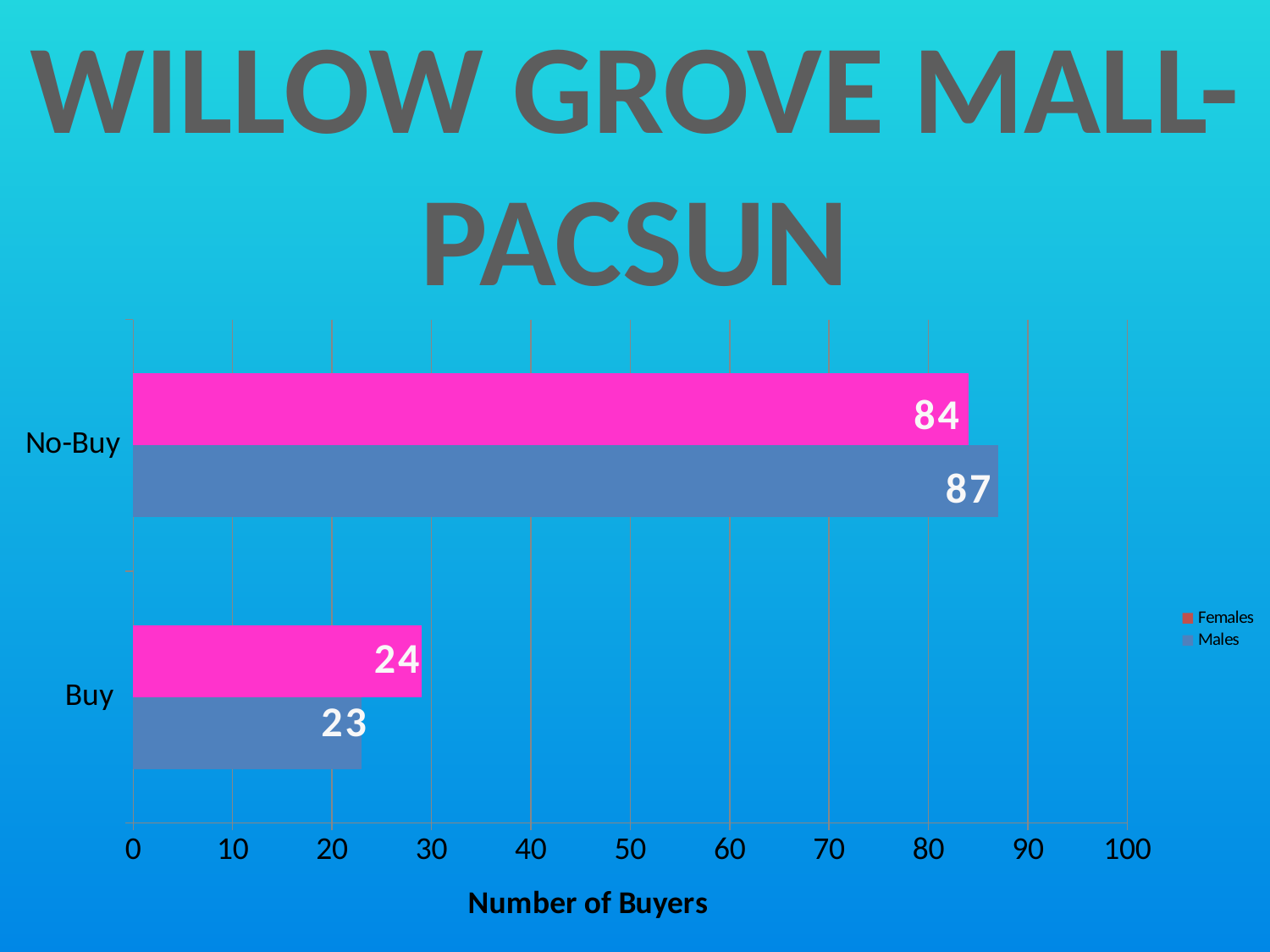

WILLOW GROVE MALL-
PACSUN

### Chart

| Category | Males | Females |
|---|---|---|
| Buy  | 23.0 | 29.0 |
| No-Buy | 87.0 | 84.0 |
84
87
24
23